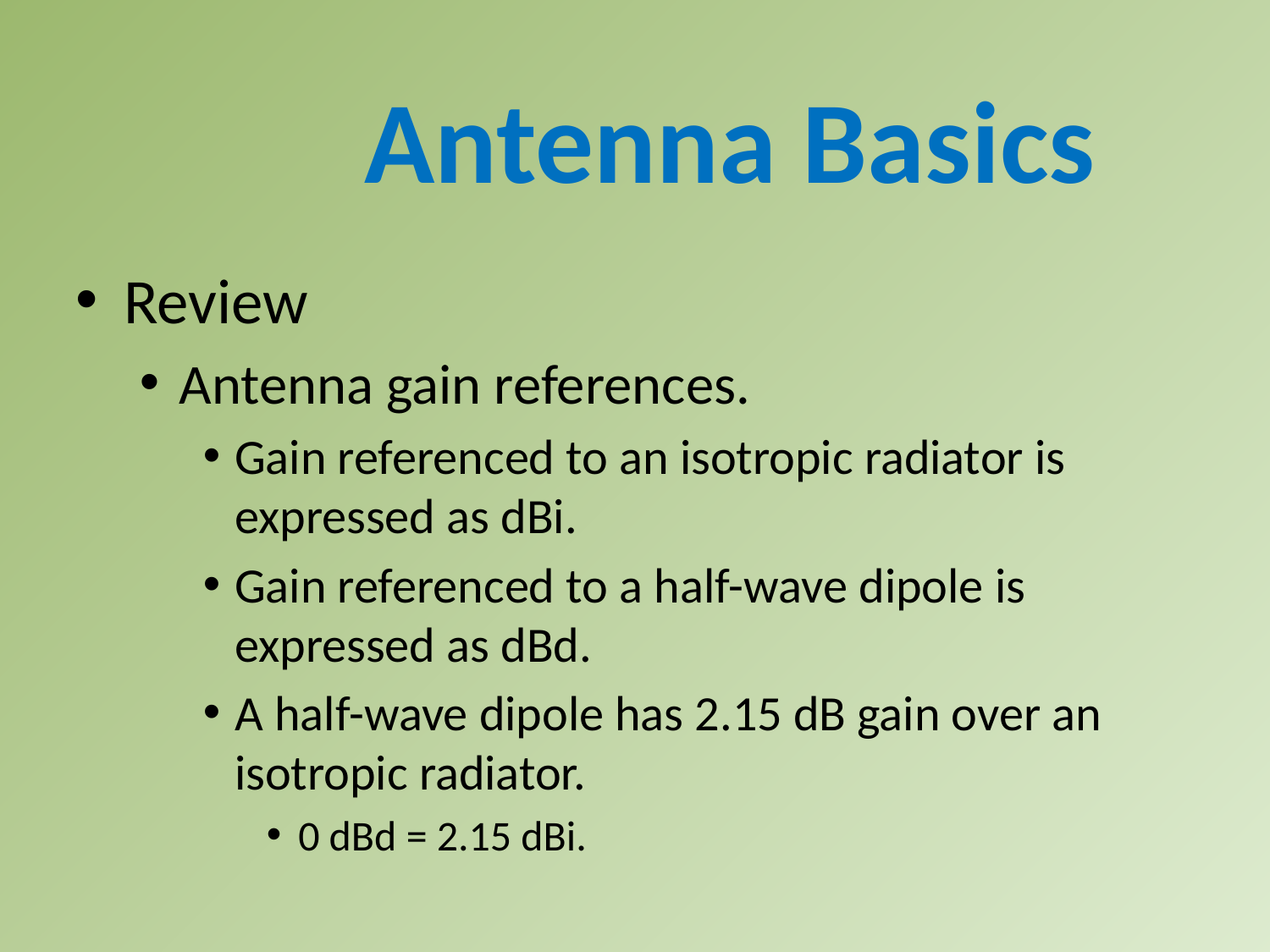

Antenna Basics
Review
Antenna gain references.
Gain referenced to an isotropic radiator is expressed as dBi.
Gain referenced to a half-wave dipole is expressed as dBd.
A half-wave dipole has 2.15 dB gain over an isotropic radiator.
0 dBd = 2.15 dBi.